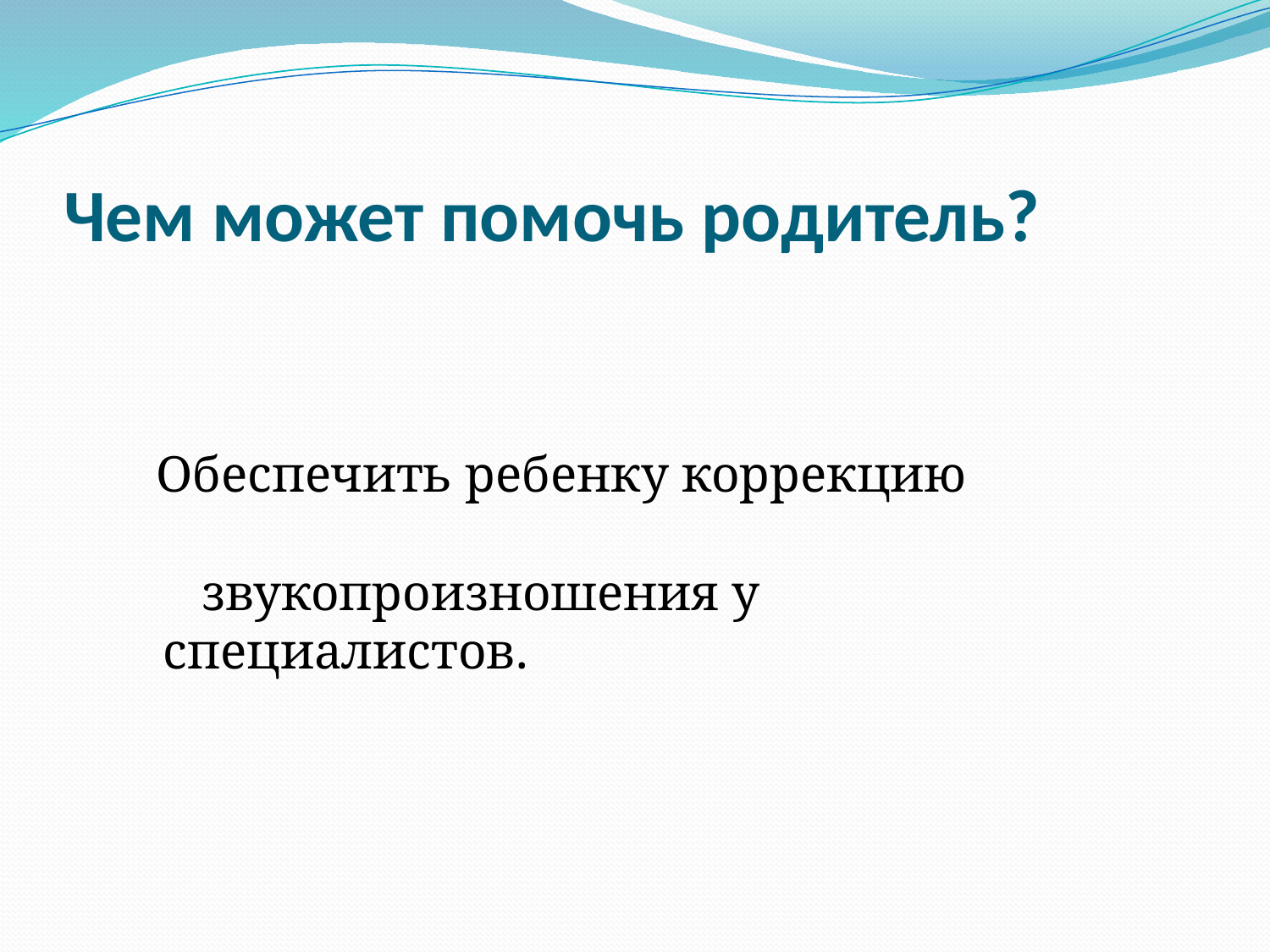

# Чем может помочь родитель?
     Обеспечить ребенку коррекцию                                                                                 звукопроизношения у специалистов.